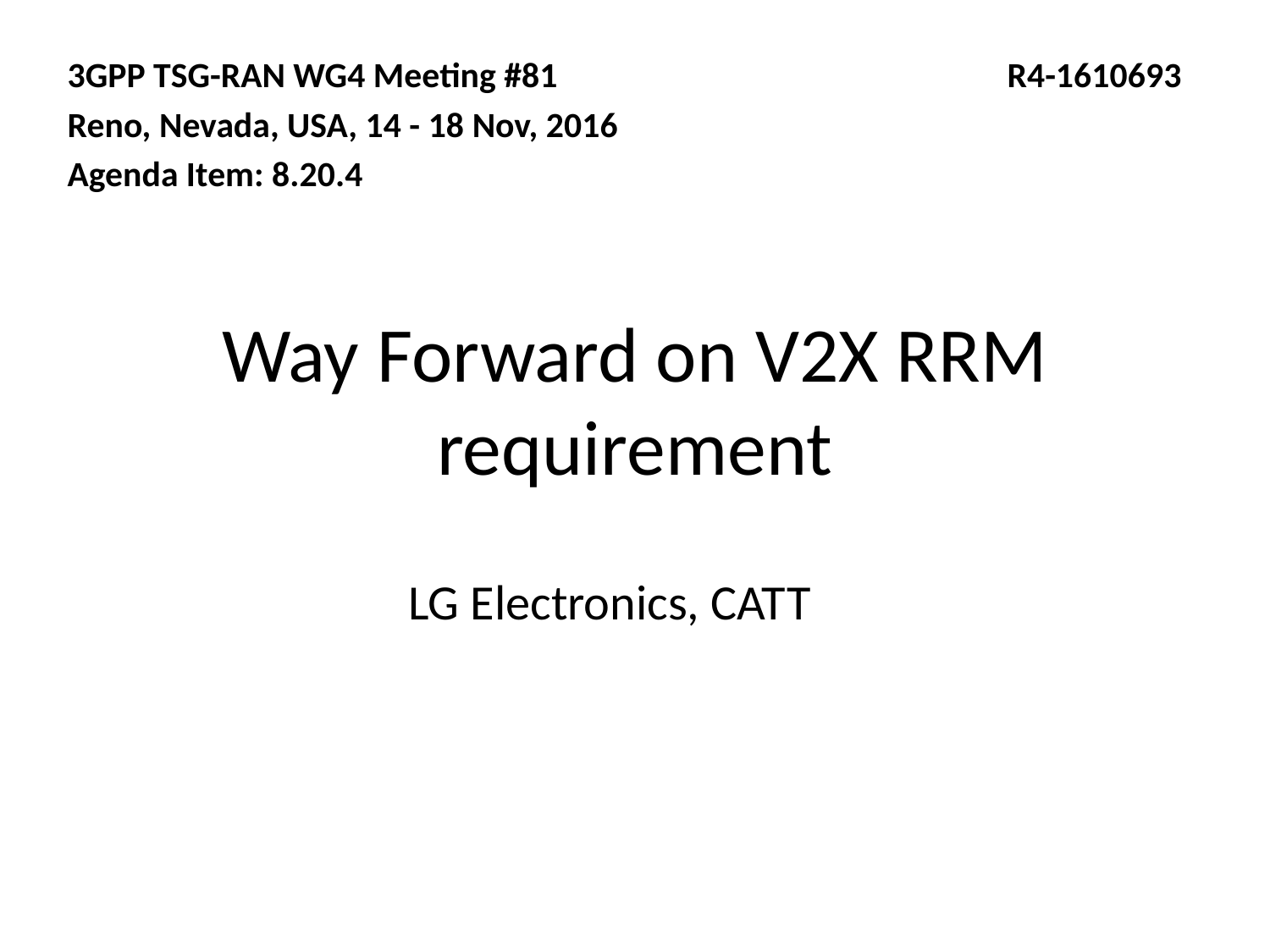

3GPP TSG-RAN WG4 Meeting #81                                                        R4-1610693
Reno, Nevada, USA, 14 - 18 Nov, 2016
Agenda Item: 8.20.4
# Way Forward on V2X RRM requirement
LG Electronics, CATT